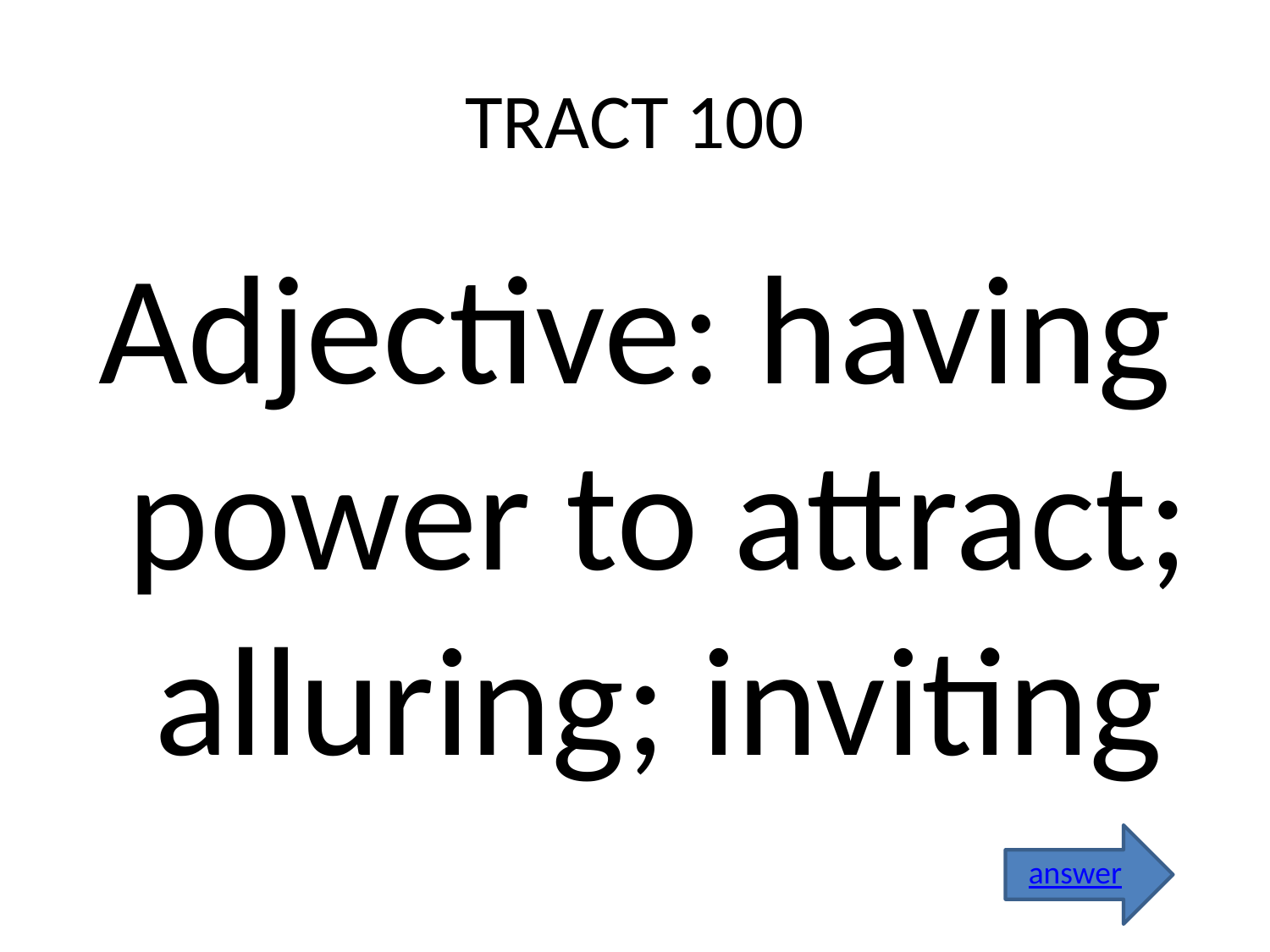

# TRACT 100
Adjective: having power to attract; alluring; inviting

answer